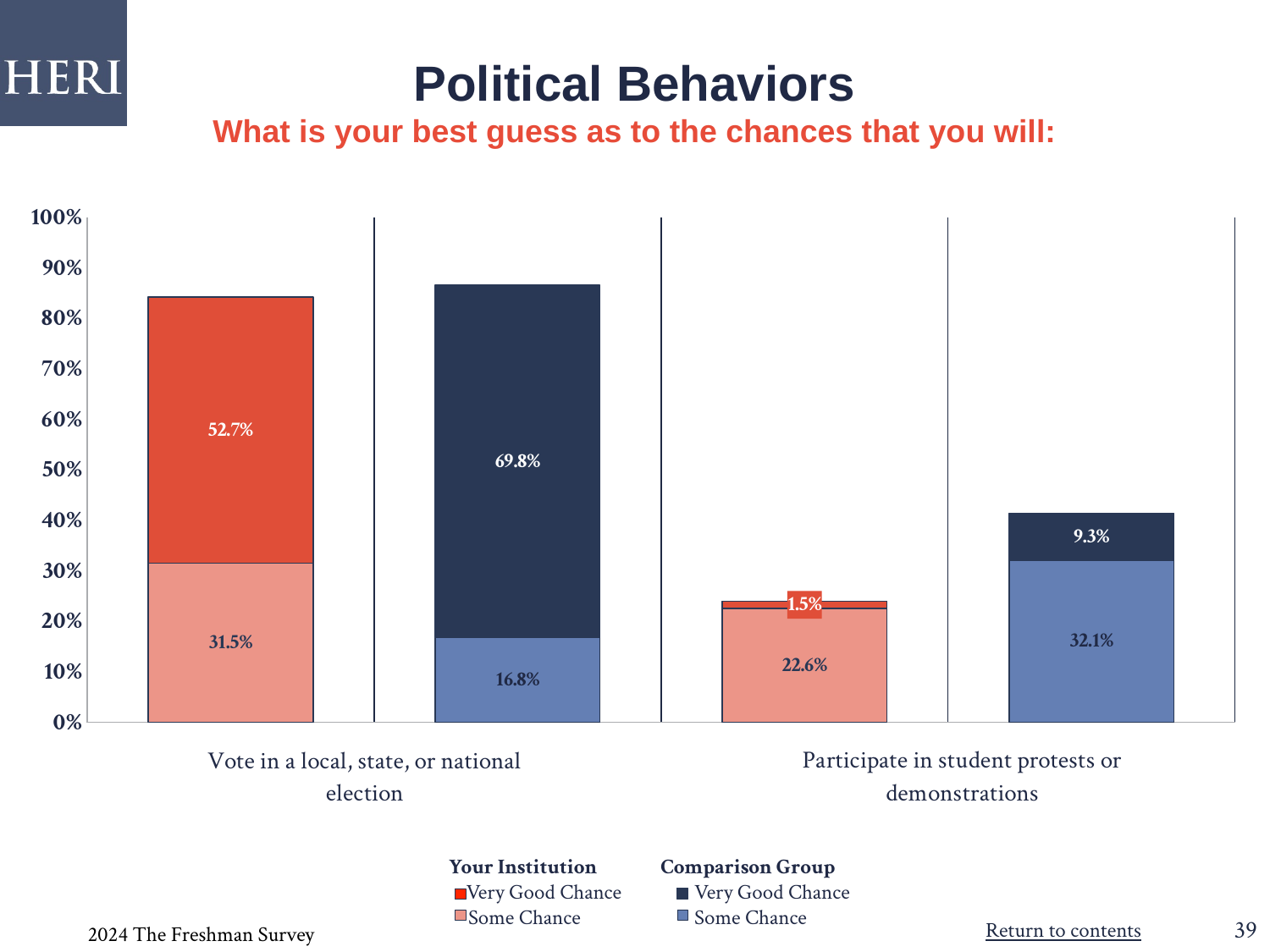

# Political Behaviors What is your best guess as to the chances that you will:

### Chart

| Category | Some Chance | Very Good Chance |
|---|---|---|
| Your Institution | 0.3153 | 0.5271 |
| Comparison Group | 0.1677 | 0.6982 |
| Your Institution | 0.2255 | 0.0147 |
| Comparison Group | 0.3213 | 0.0928 |
   Your Institution               Comparison Group
       Very Good Chance	 Very Good Chance
       Some Chance          	 Some Chance
2024 The Freshman Survey

Return to contents
39